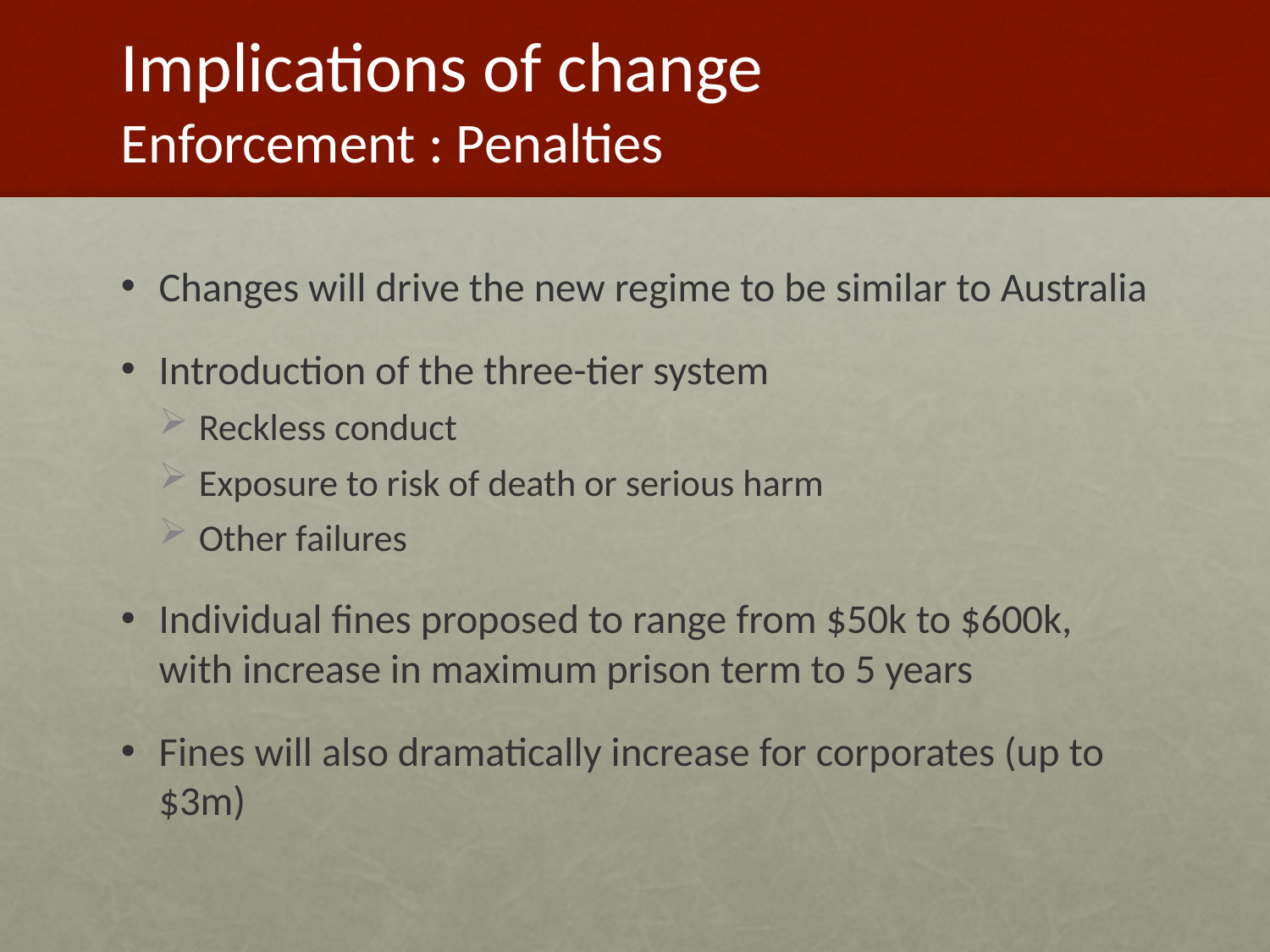

# Implications of change Enforcement : Penalties
Changes will drive the new regime to be similar to Australia
Introduction of the three-tier system
Reckless conduct
Exposure to risk of death or serious harm
Other failures
Individual fines proposed to range from $50k to $600k, with increase in maximum prison term to 5 years
Fines will also dramatically increase for corporates (up to $3m)